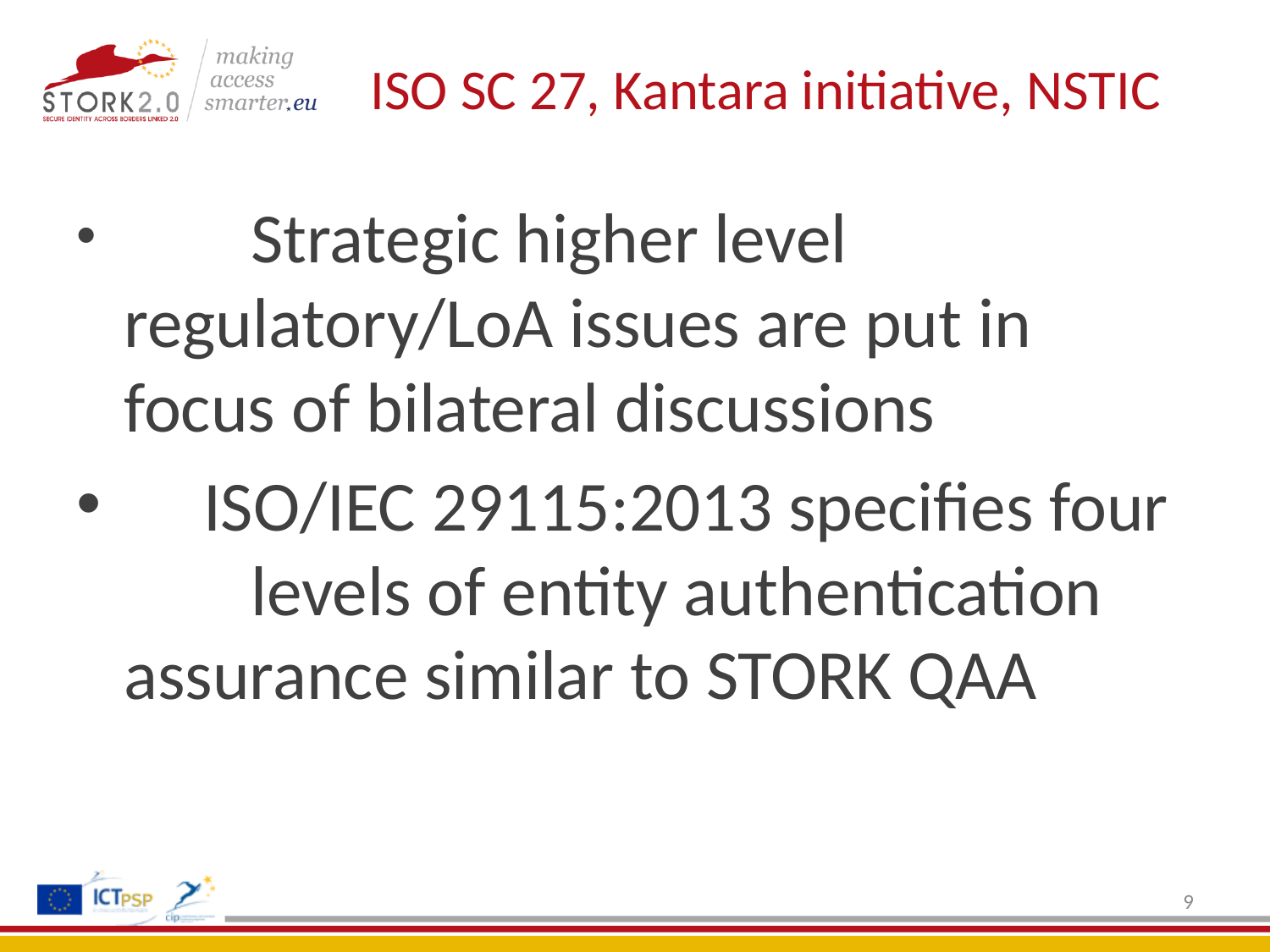

# ISO SC 27, Kantara initiative, NSTIC
	Strategic higher level 	regulatory/LoA issues are put in 	focus of bilateral discussions
     ISO/IEC 29115:2013 specifies four 	levels of entity authentication 	assurance similar to STORK QAA

9